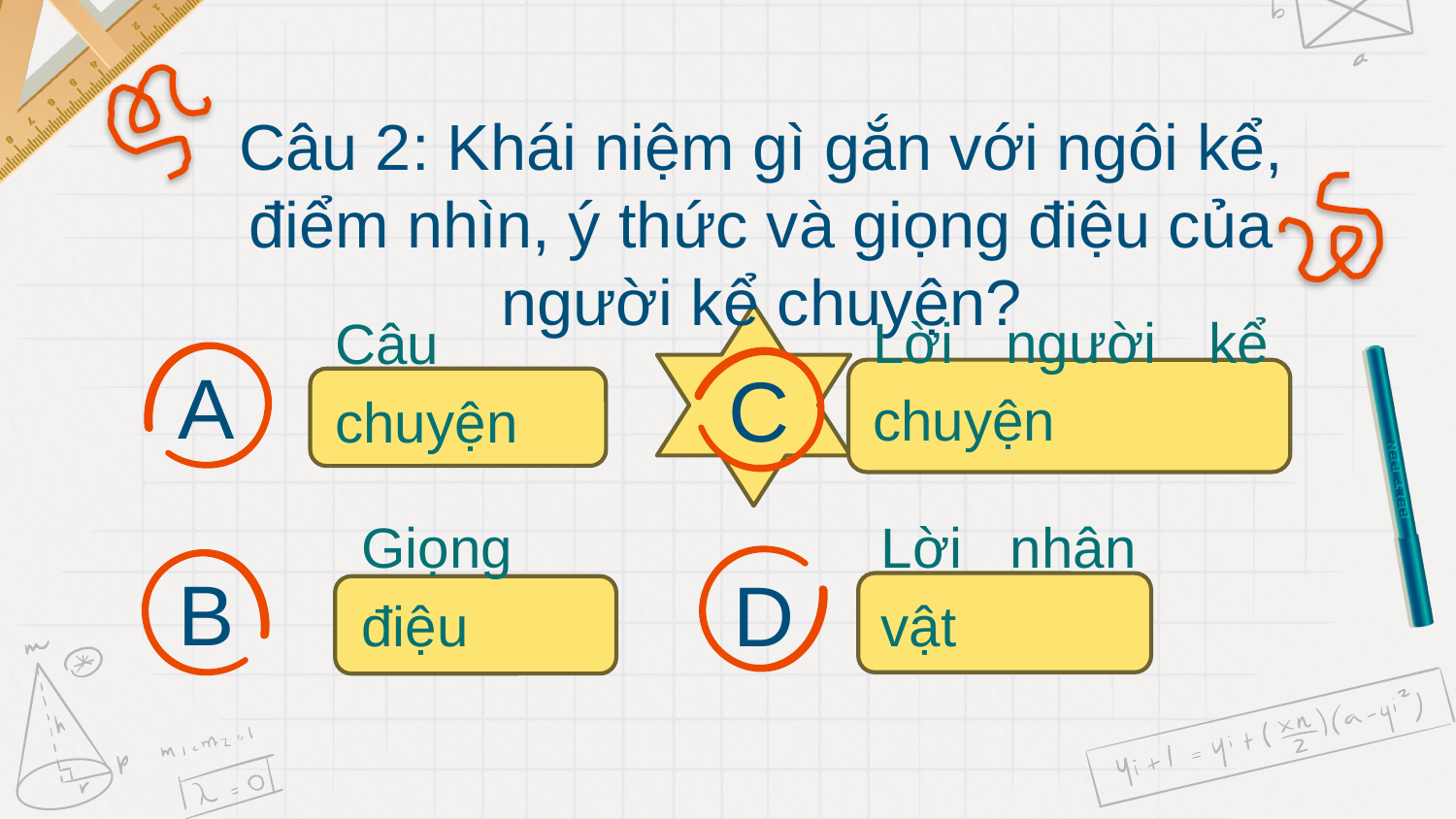

# Câu 2: Khái niệm gì gắn với ngôi kể, điểm nhìn, ý thức và giọng điệu của người kể chuyện?

Lời người kể chuyện

A
C
Câu chuyện

B

D
Giọng điệu
Lời nhân vật